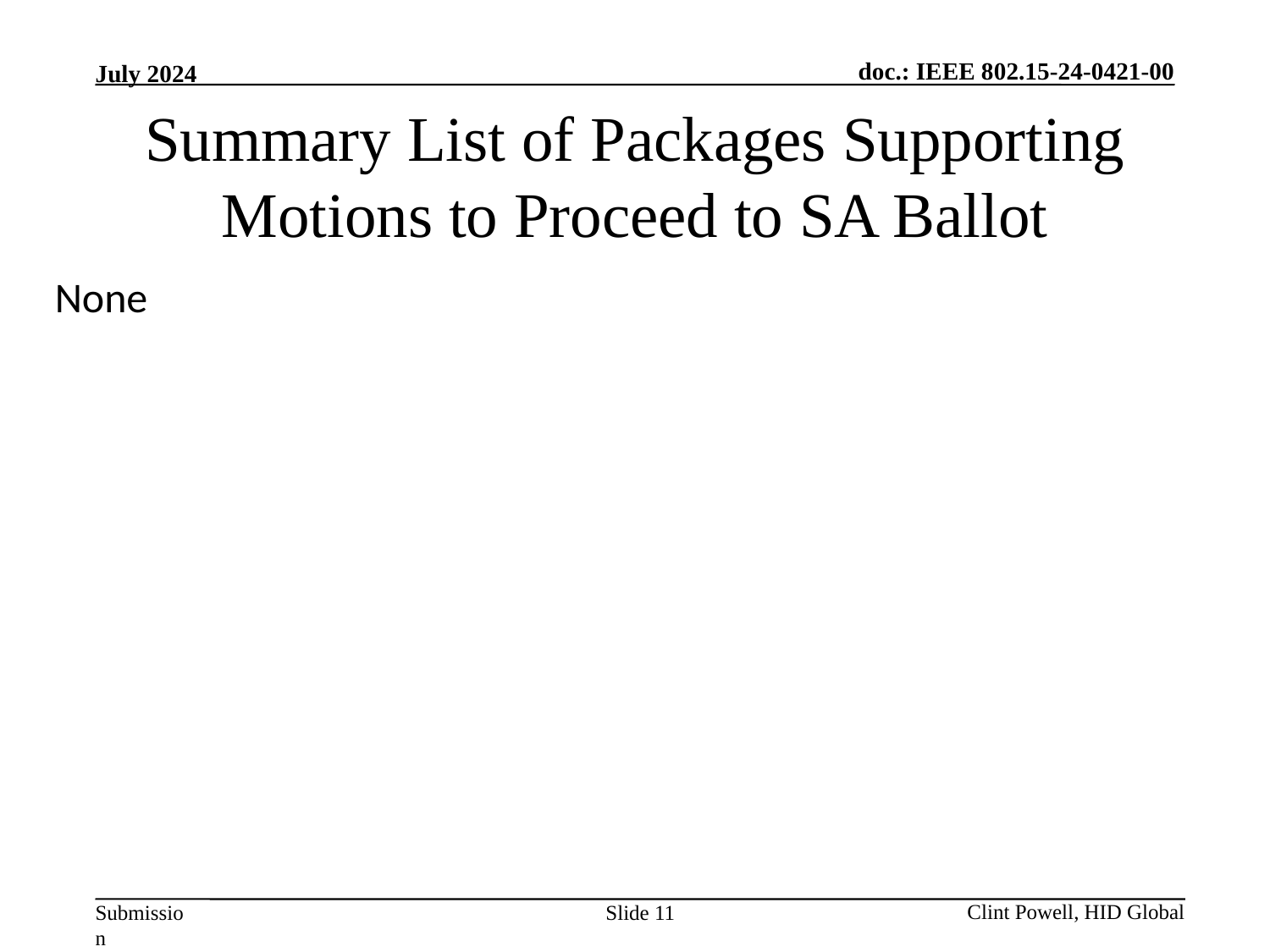

Summary List of Packages Supporting Motions to Proceed to SA Ballot
None
Slide 11